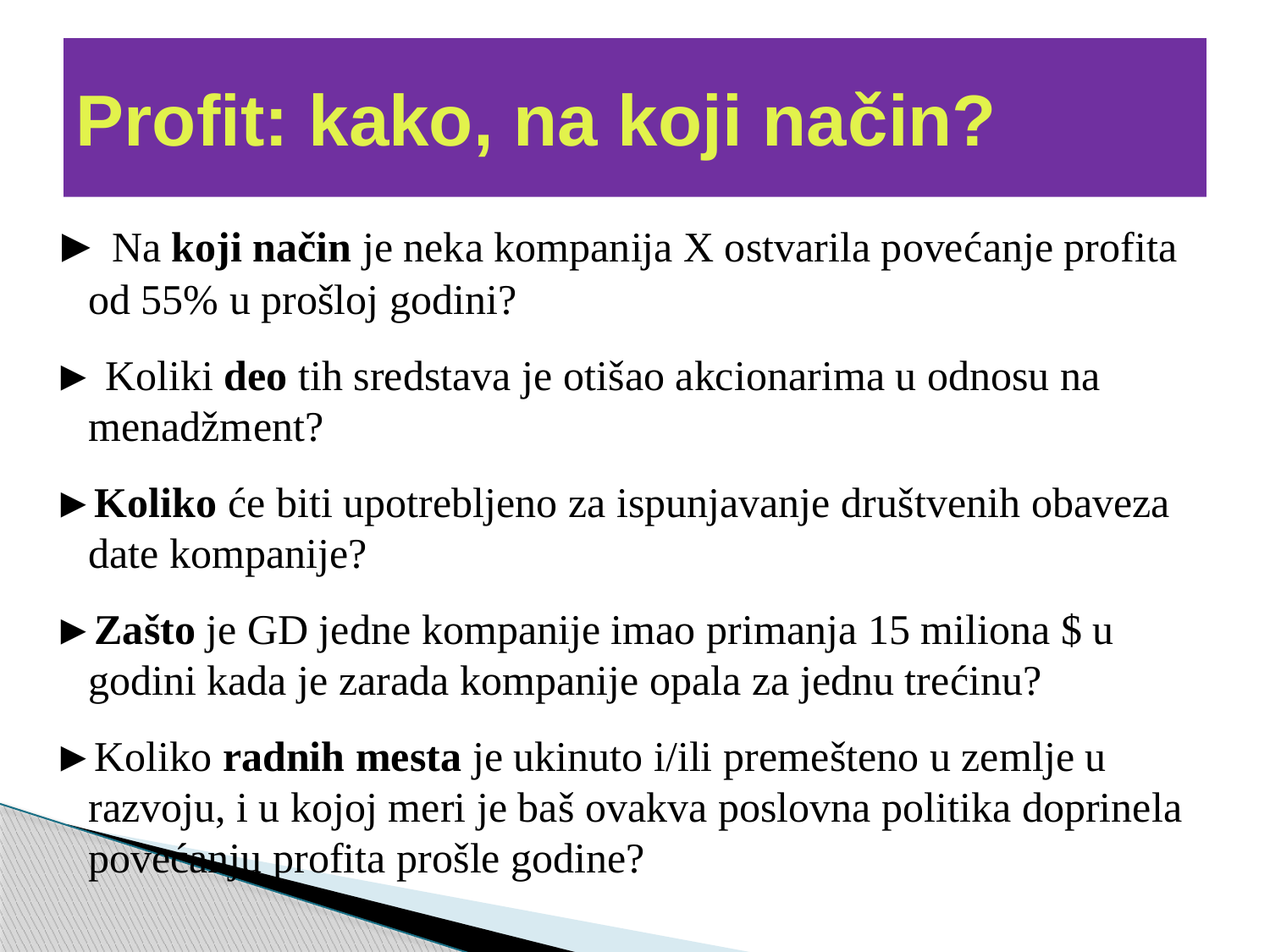

Profit: kako, na koji način?
► Na koji način je neka kompanija X ostvarila povećanje profita od 55% u prošloj godini?
► Koliki deo tih sredstava je otišao akcionarima u odnosu na menadžment?
►Koliko će biti upotrebljeno za ispunjavanje društvenih obaveza date kompanije?
►Zašto je GD jedne kompanije imao primanja 15 miliona $ u godini kada je zarada kompanije opala za jednu trećinu?
►Koliko radnih mesta je ukinuto i/ili premešteno u zemlje u razvoju, i u kojoj meri je baš ovakva poslovna politika doprinela povećanju profita prošle godine?